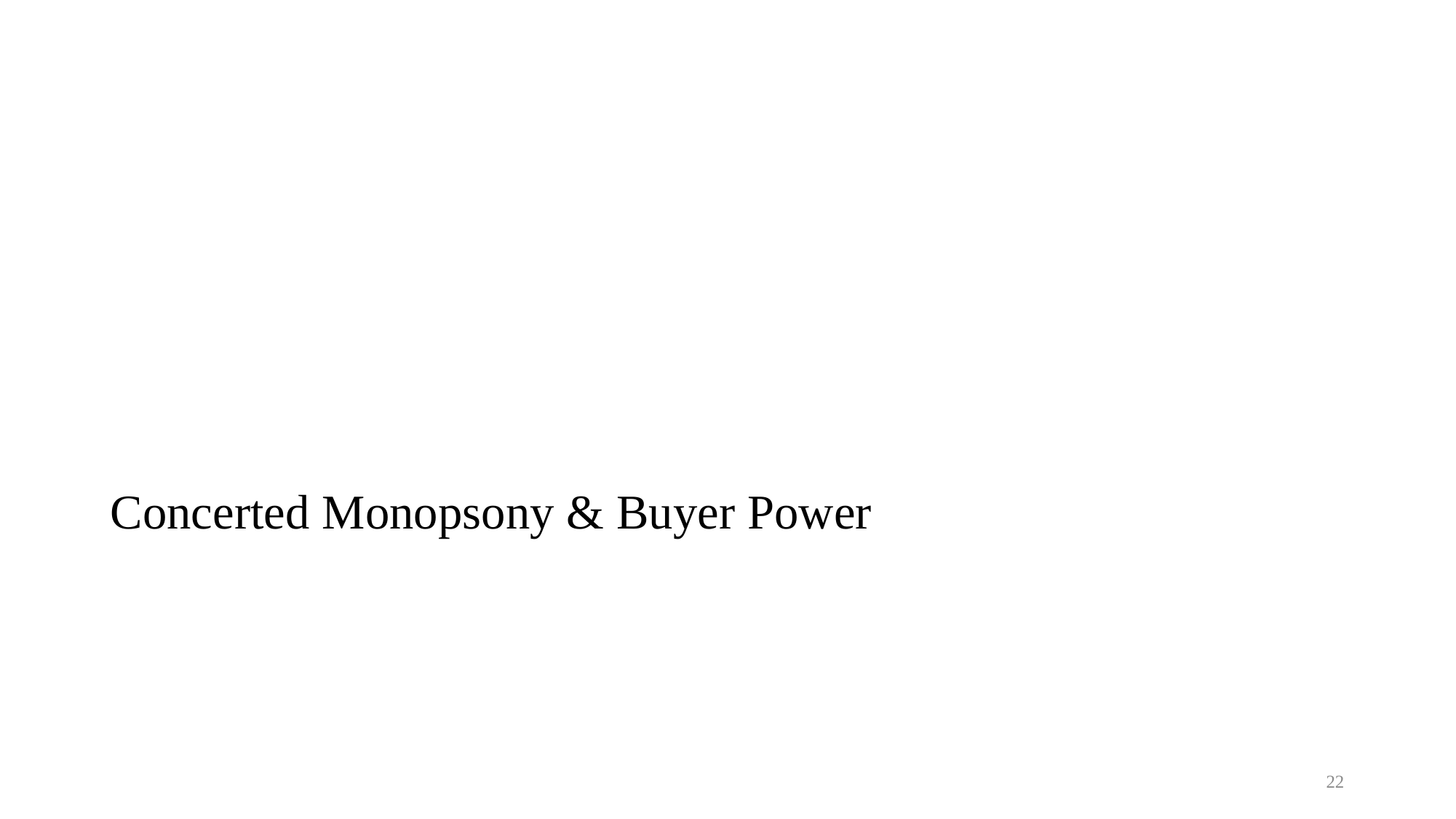

# Concerted Monopsony & Buyer Power

22